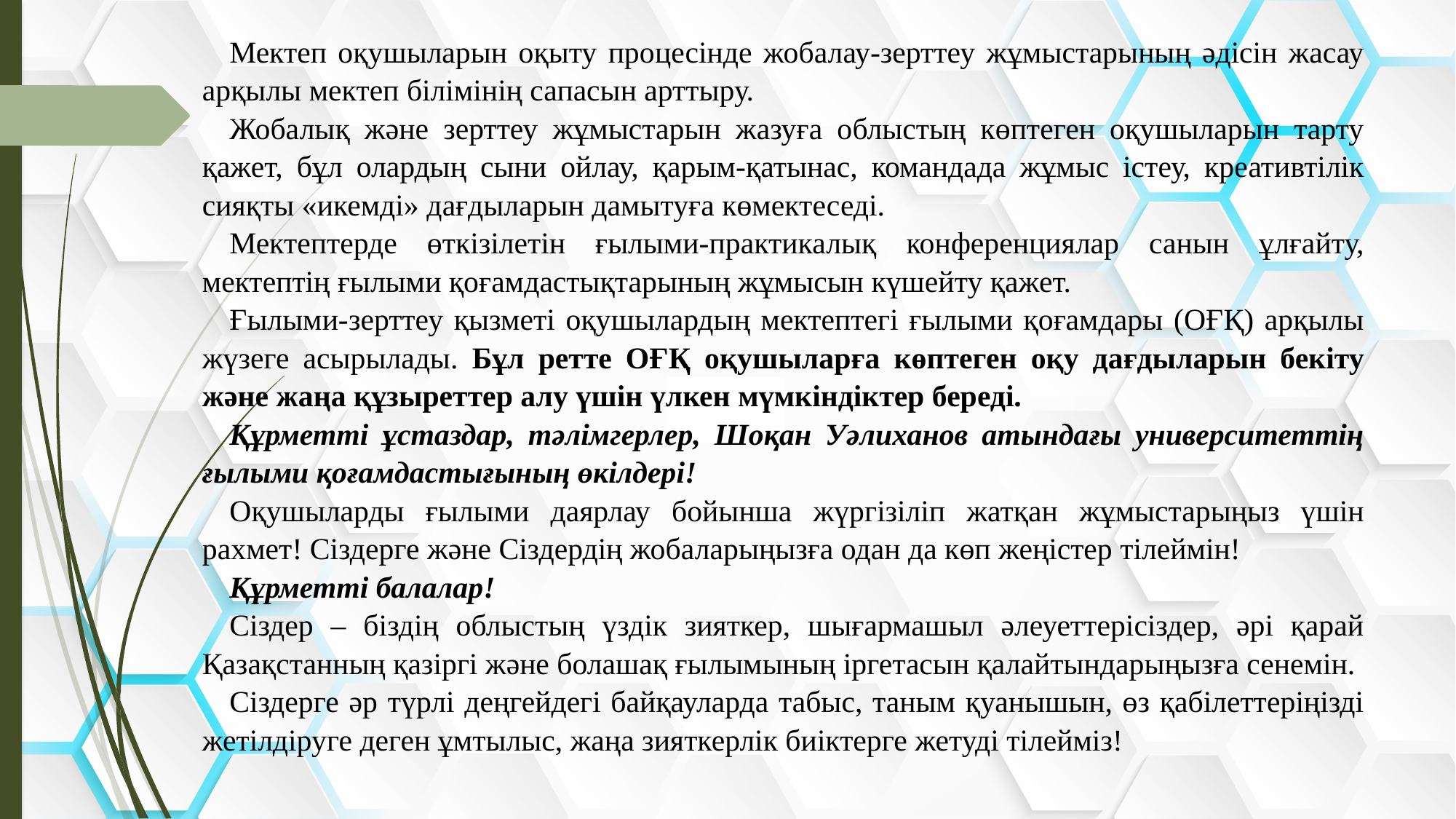

Мектеп оқушыларын оқыту процесінде жобалау-зерттеу жұмыстарының әдісін жасау арқылы мектеп білімінің сапасын арттыру.
Жобалық және зерттеу жұмыстарын жазуға облыстың көптеген оқушыларын тарту қажет, бұл олардың сыни ойлау, қарым-қатынас, командада жұмыс істеу, креативтілік сияқты «икемді» дағдыларын дамытуға көмектеседі.
Мектептерде өткізілетін ғылыми-практикалық конференциялар санын ұлғайту, мектептің ғылыми қоғамдастықтарының жұмысын күшейту қажет.
Ғылыми-зерттеу қызметі оқушылардың мектептегі ғылыми қоғамдары (ОҒҚ) арқылы жүзеге асырылады. Бұл ретте ОҒҚ оқушыларға көптеген оқу дағдыларын бекіту және жаңа құзыреттер алу үшін үлкен мүмкіндіктер береді.
Құрметті ұстаздар, тәлімгерлер, Шоқан Уәлиханов атындағы университеттің ғылыми қоғамдастығының өкілдері!
Оқушыларды ғылыми даярлау бойынша жүргізіліп жатқан жұмыстарыңыз үшін рахмет! Сіздерге және Сіздердің жобаларыңызға одан да көп жеңістер тілеймін!
Құрметті балалар!
Сіздер – біздің облыстың үздік зияткер, шығармашыл әлеуеттерісіздер, әрі қарай Қазақстанның қазіргі және болашақ ғылымының іргетасын қалайтындарыңызға сенемін.
Сіздерге әр түрлі деңгейдегі байқауларда табыс, таным қуанышын, өз қабілеттеріңізді жетілдіруге деген ұмтылыс, жаңа зияткерлік биіктерге жетуді тілейміз!